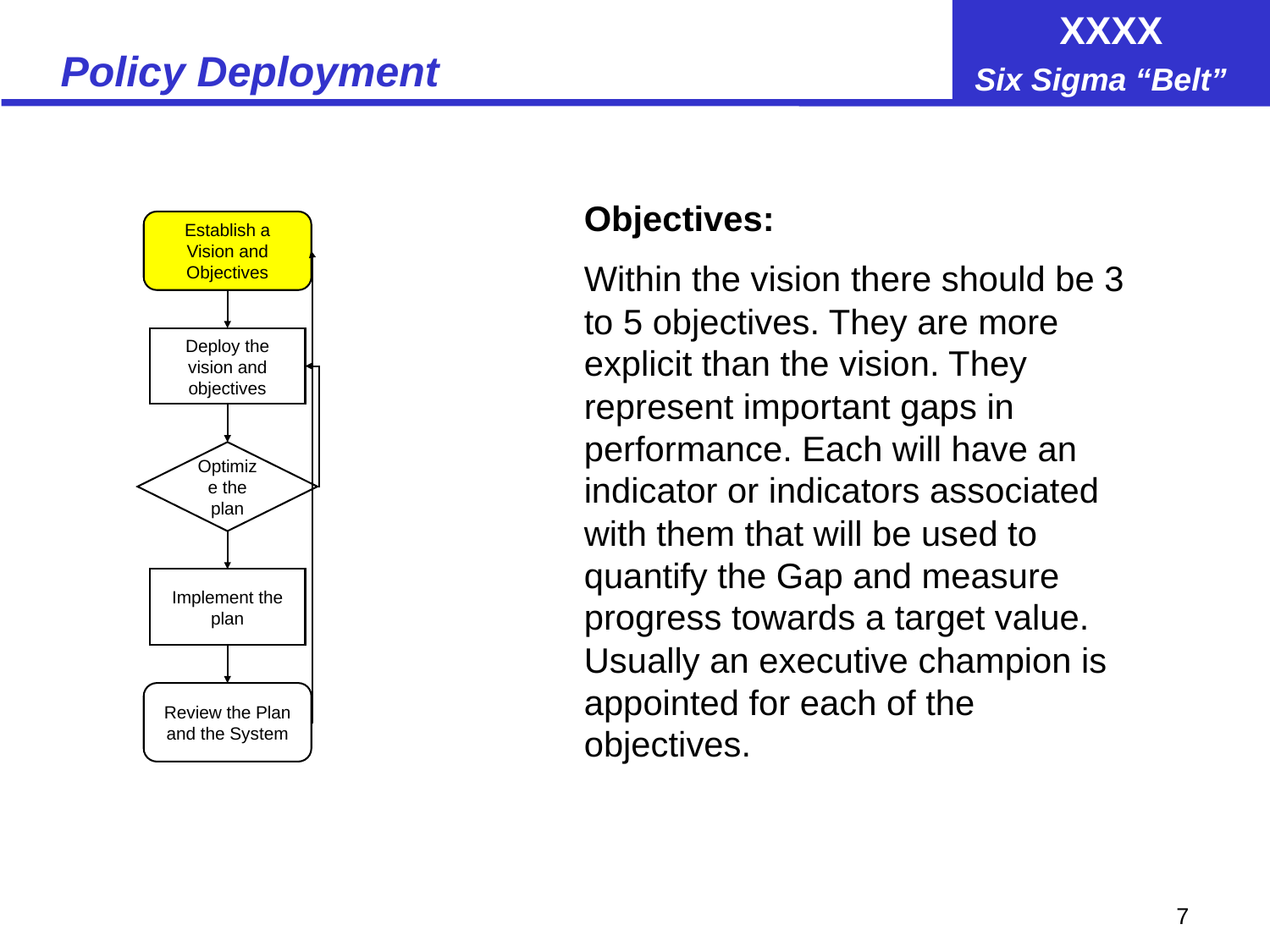

# Policy Deployment
Objectives:
Within the vision there should be 3 to 5 objectives. They are more explicit than the vision. They represent important gaps in performance. Each will have an indicator or indicators associated with them that will be used to quantify the Gap and measure progress towards a target value. Usually an executive champion is appointed for each of the objectives.
Establish a Vision and Objectives
Deploy the vision and objectives
Optimize the plan
Implement the plan
Review the Plan and the System